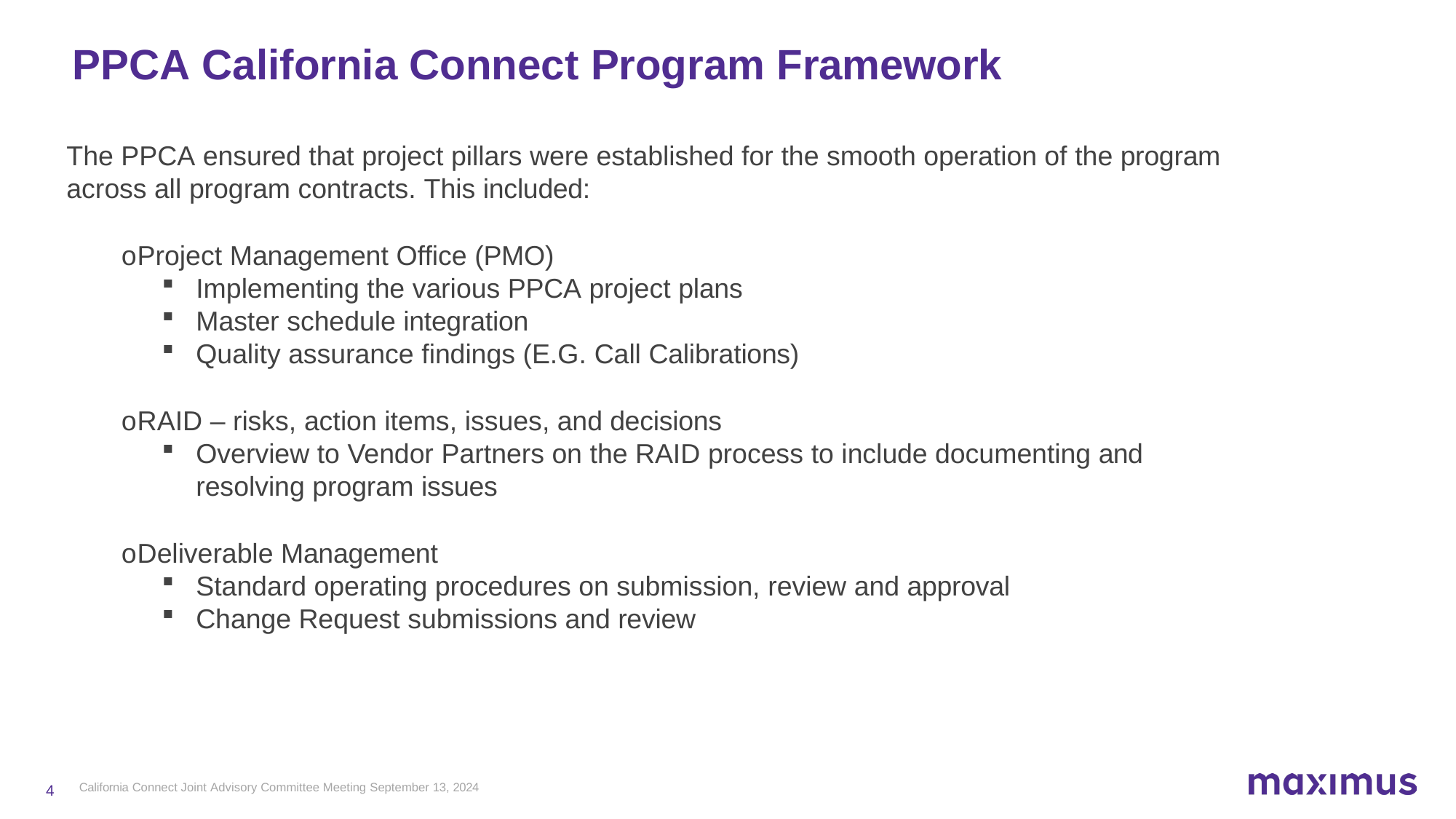

# PPCA California Connect Program Framework
The PPCA ensured that project pillars were established for the smooth operation of the program across all program contracts. This included:

oProject Management Office (PMO)
Implementing the various PPCA project plans
Master schedule integration
Quality assurance findings (E.G. Call Calibrations)

oRAID – risks, action items, issues, and decisions
Overview to Vendor Partners on the RAID process to include documenting and resolving program issues

oDeliverable Management
Standard operating procedures on submission, review and approval
Change Request submissions and review
California Connect Joint Advisory Committee Meeting September 13, 2024
4